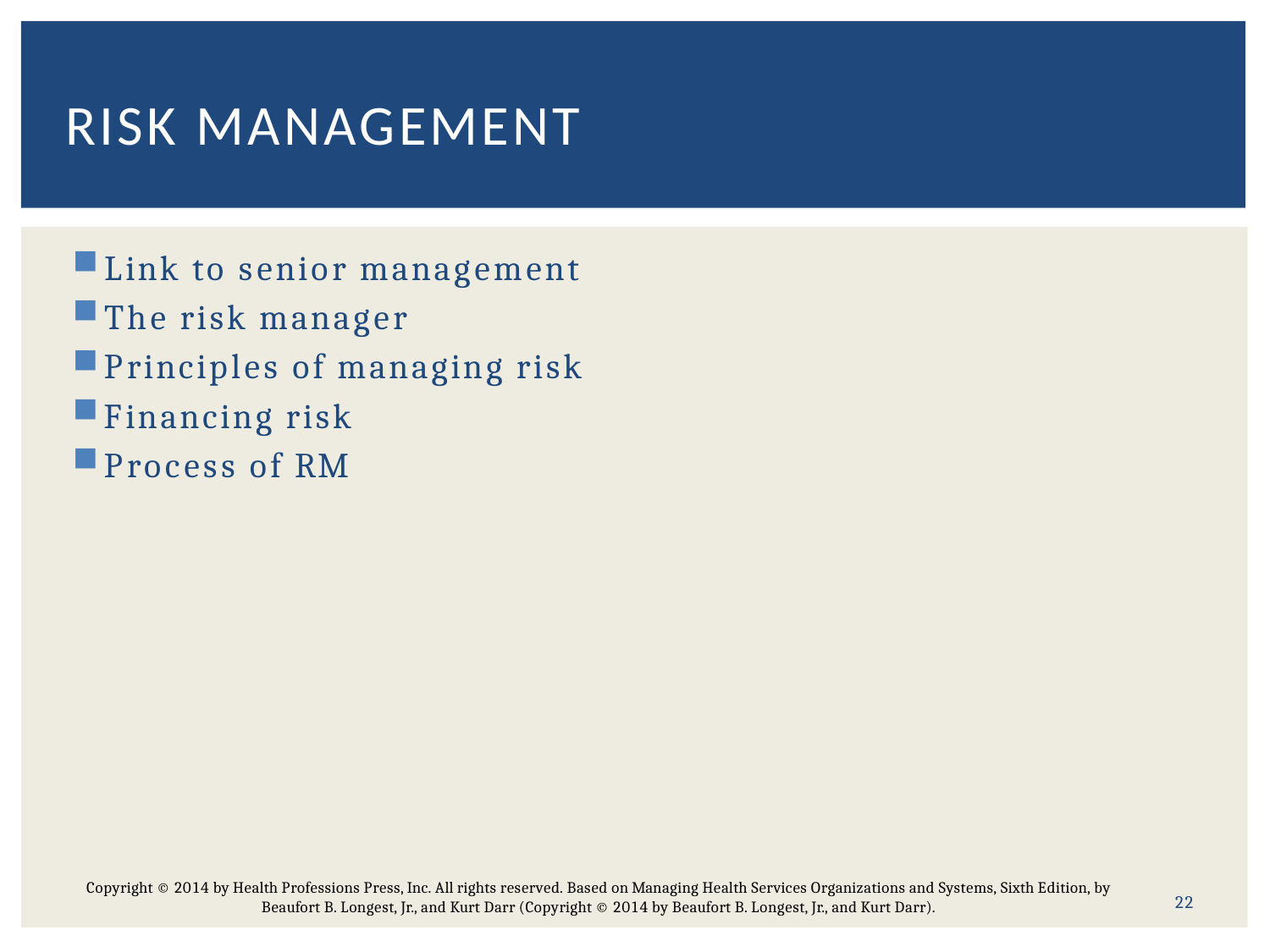

# Risk management
Link to senior management
The risk manager
Principles of managing risk
Financing risk
Process of RM
22